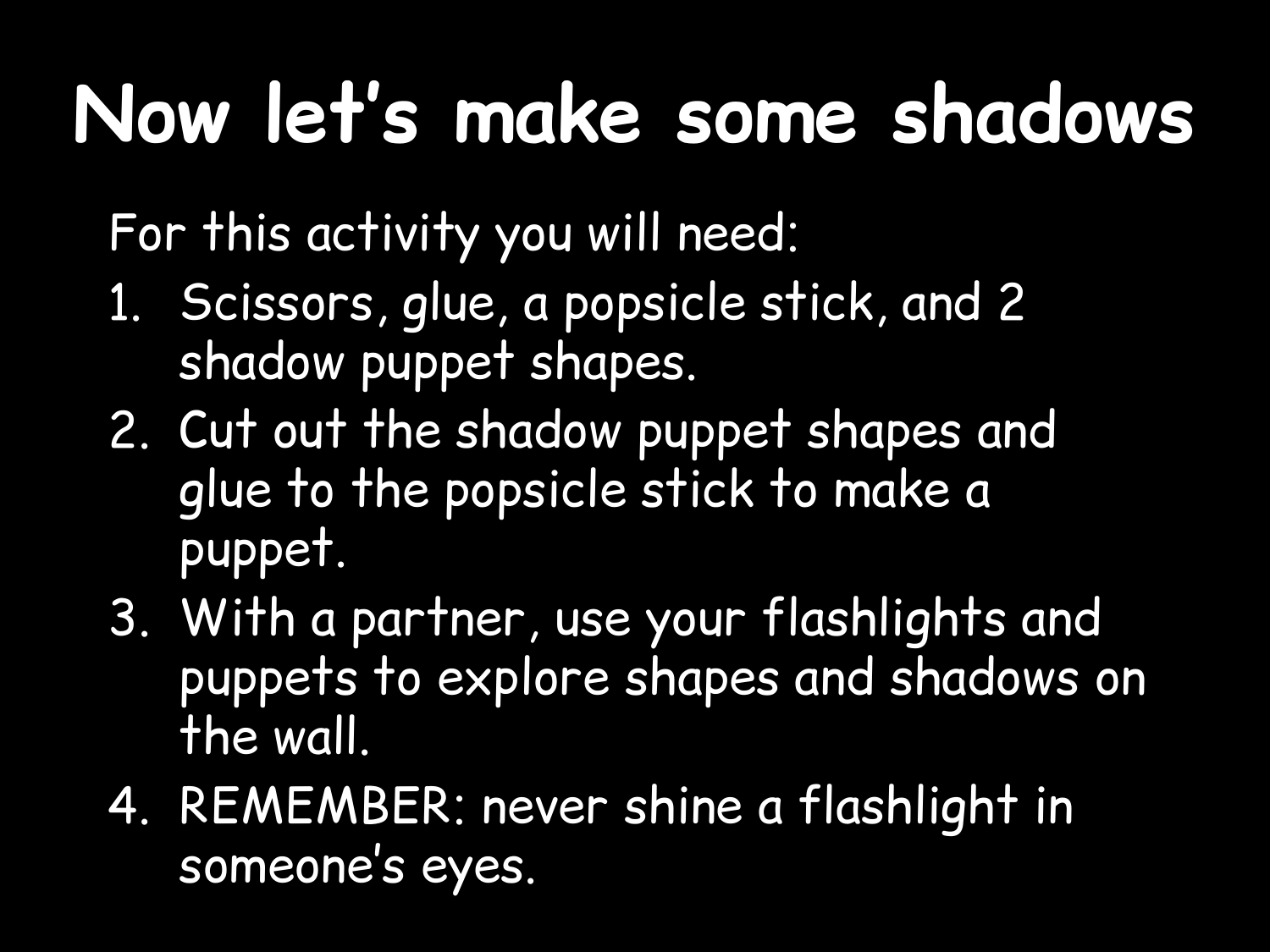

# Now let’s make some shadows
For this activity you will need:
Scissors, glue, a popsicle stick, and 2 shadow puppet shapes.
Cut out the shadow puppet shapes and glue to the popsicle stick to make a puppet.
With a partner, use your flashlights and puppets to explore shapes and shadows on the wall.
REMEMBER: never shine a flashlight in someone’s eyes.